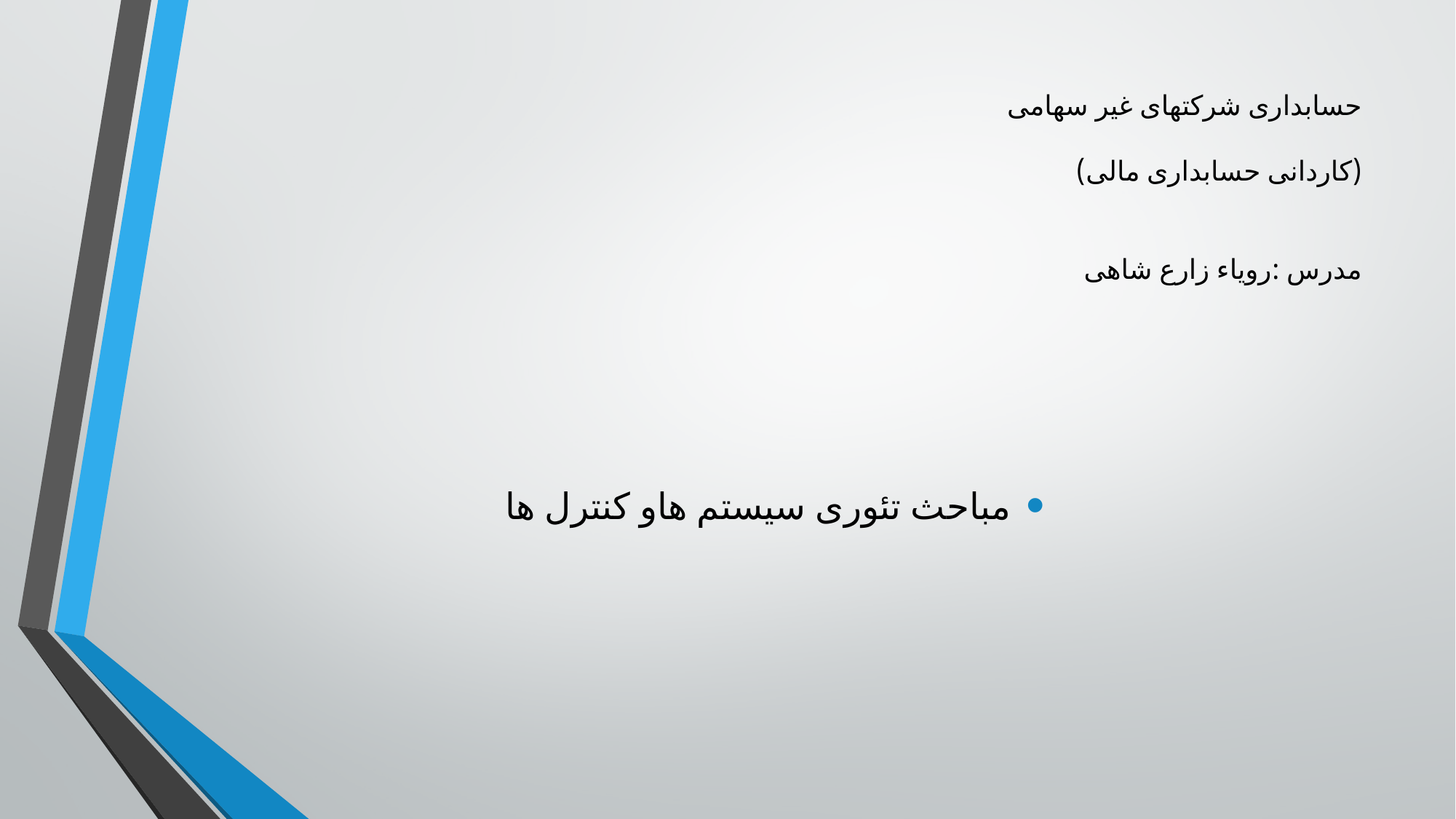

# حسابداری شرکتهای غیر سهامی (کاردانی حسابداری مالی) مدرس :رویاء زارع شاهی
مباحث تئوری سیستم هاو کنترل ها